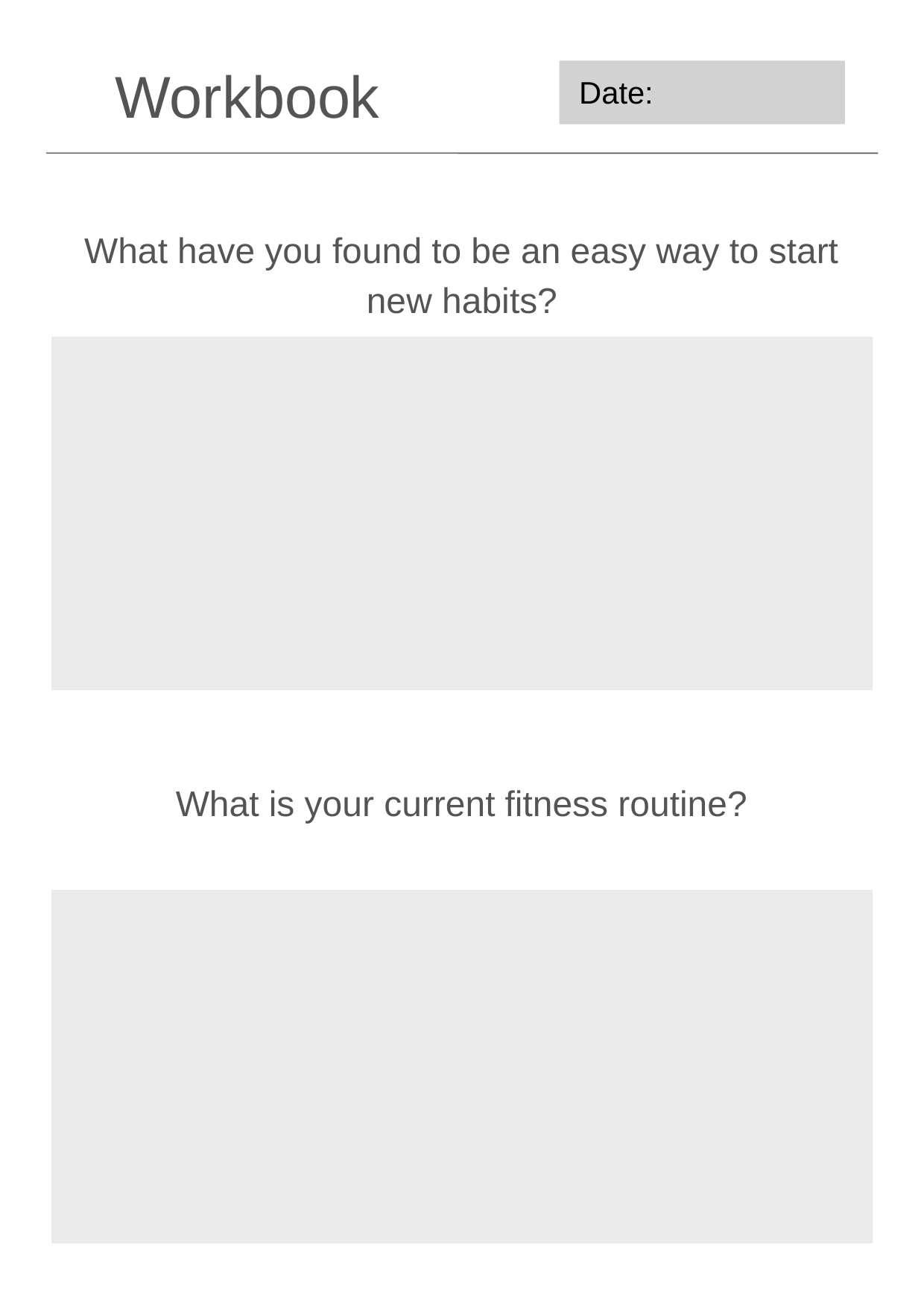

Workbook

Date:

What have you found to be an easy way to start new habits?

What is your current fitness routine?